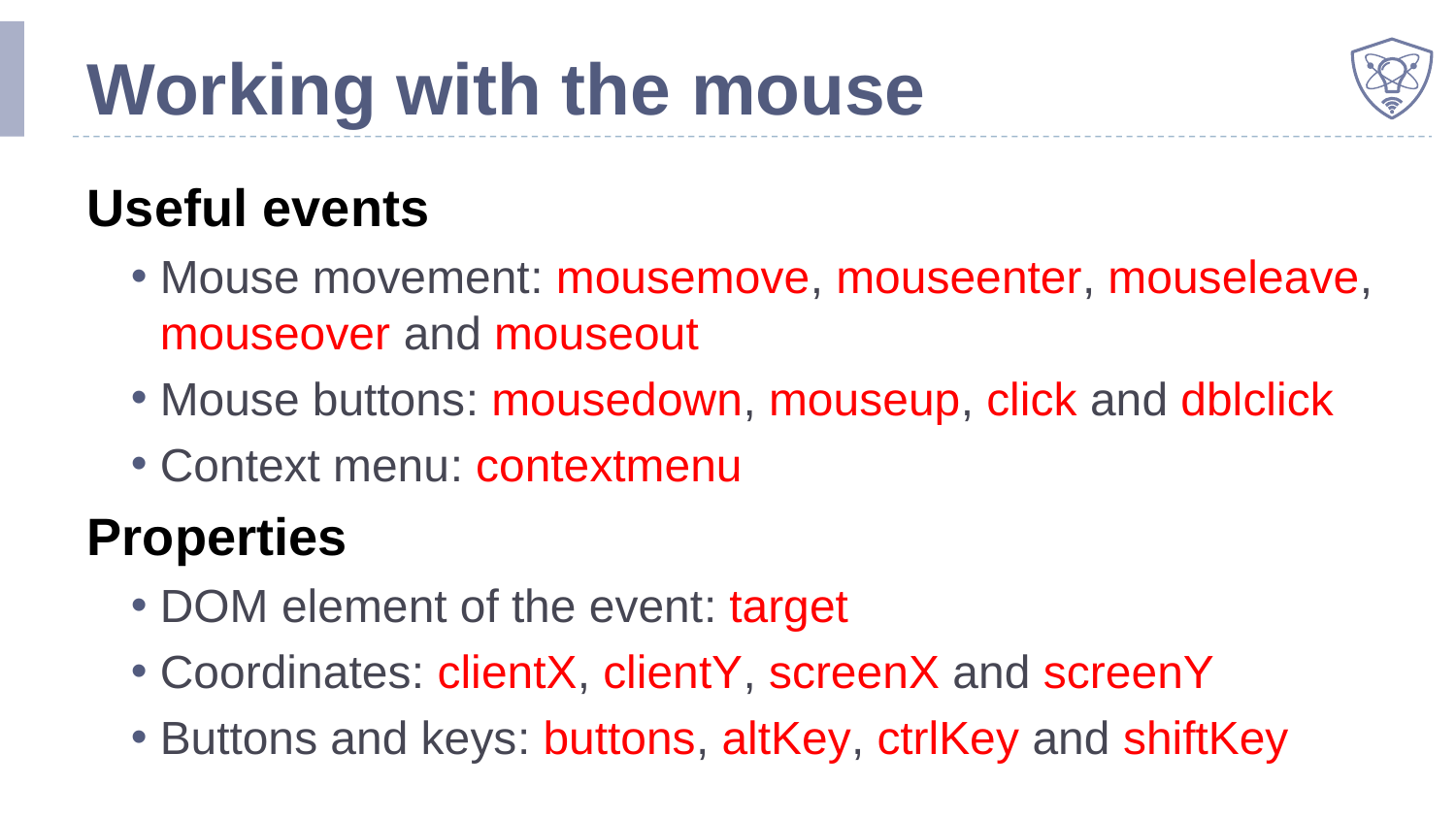

# Working with the mouse
Useful events
Mouse movement: mousemove, mouseenter, mouseleave, mouseover and mouseout
Mouse buttons: mousedown, mouseup, click and dblclick
Context menu: contextmenu
Properties
DOM element of the event: target
Coordinates: clientX, clientY, screenX and screenY
Buttons and keys: buttons, altKey, ctrlKey and shiftKey